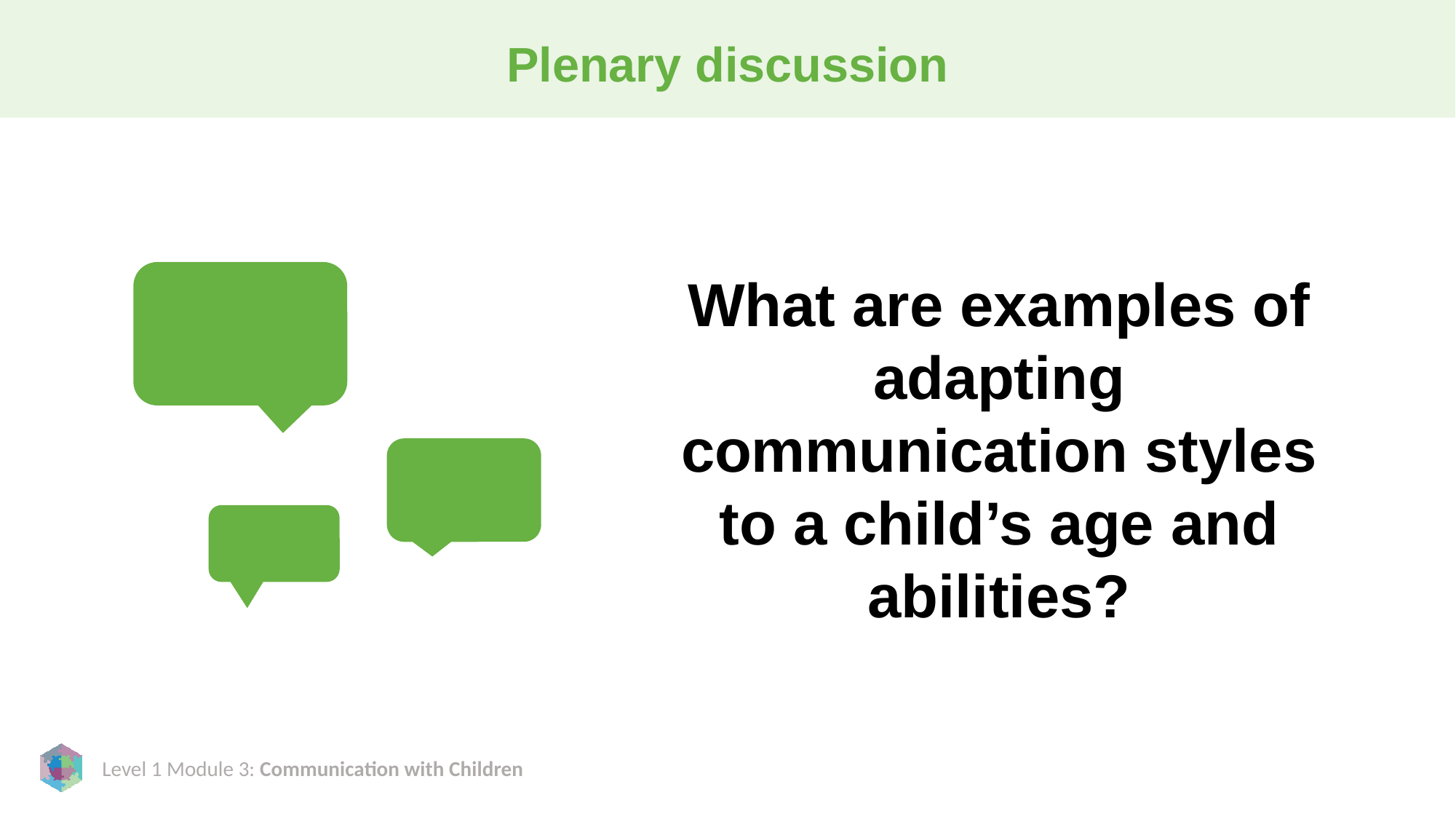

# Plenary discussion
What are examples of adapting communication styles to a child’s age and abilities?